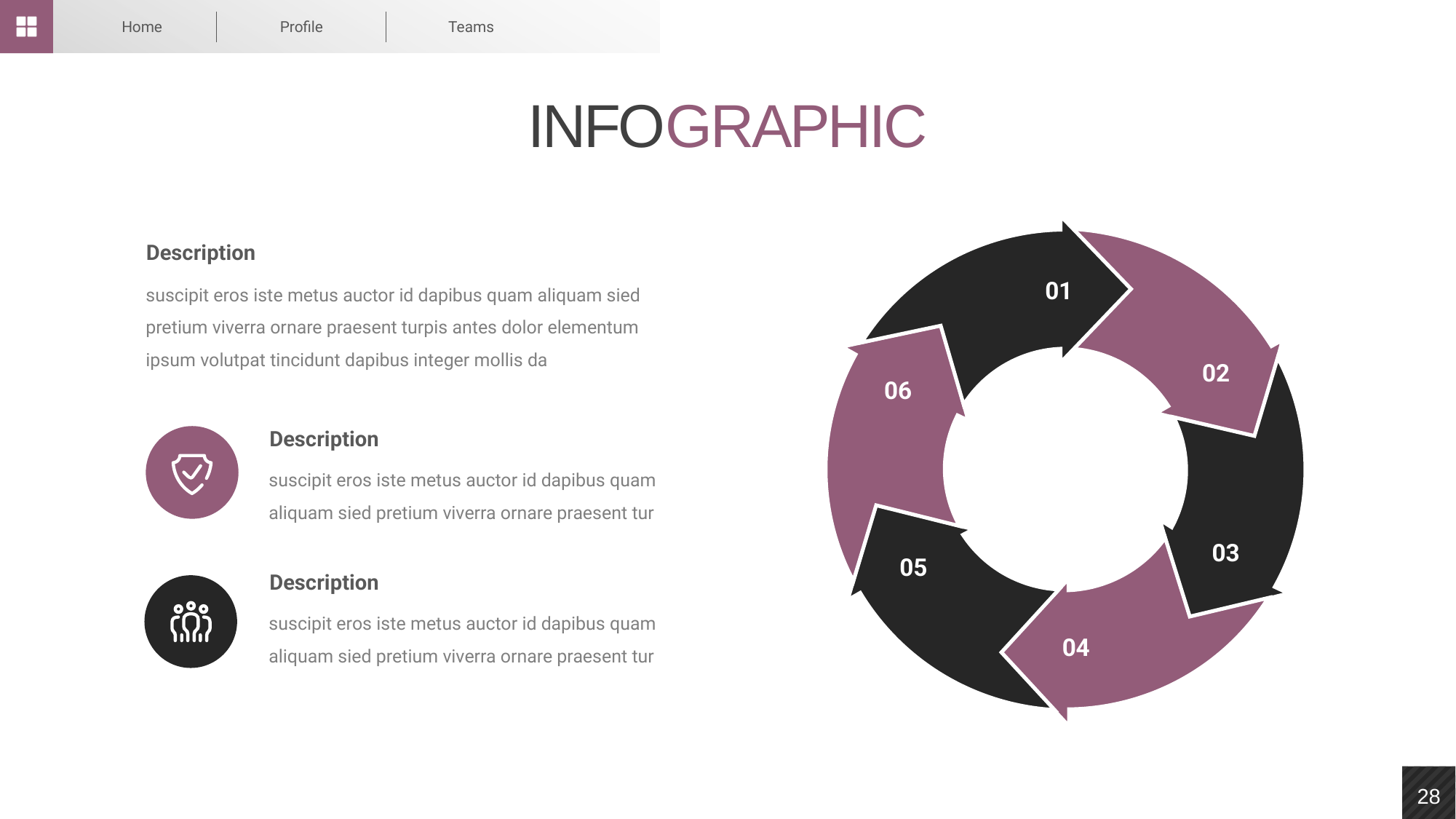

Home
Profile
Teams

28
INFOGRAPHIC

Description
suscipit eros iste metus auctor id dapibus quam aliquam sied pretium viverra ornare praesent turpis antes dolor elementum ipsum volutpat tincidunt dapibus integer mollis da
01

02

06
Description

suscipit eros iste metus auctor id dapibus quam aliquam sied pretium viverra ornare praesent tur

03

05
Description

suscipit eros iste metus auctor id dapibus quam aliquam sied pretium viverra ornare praesent tur
04